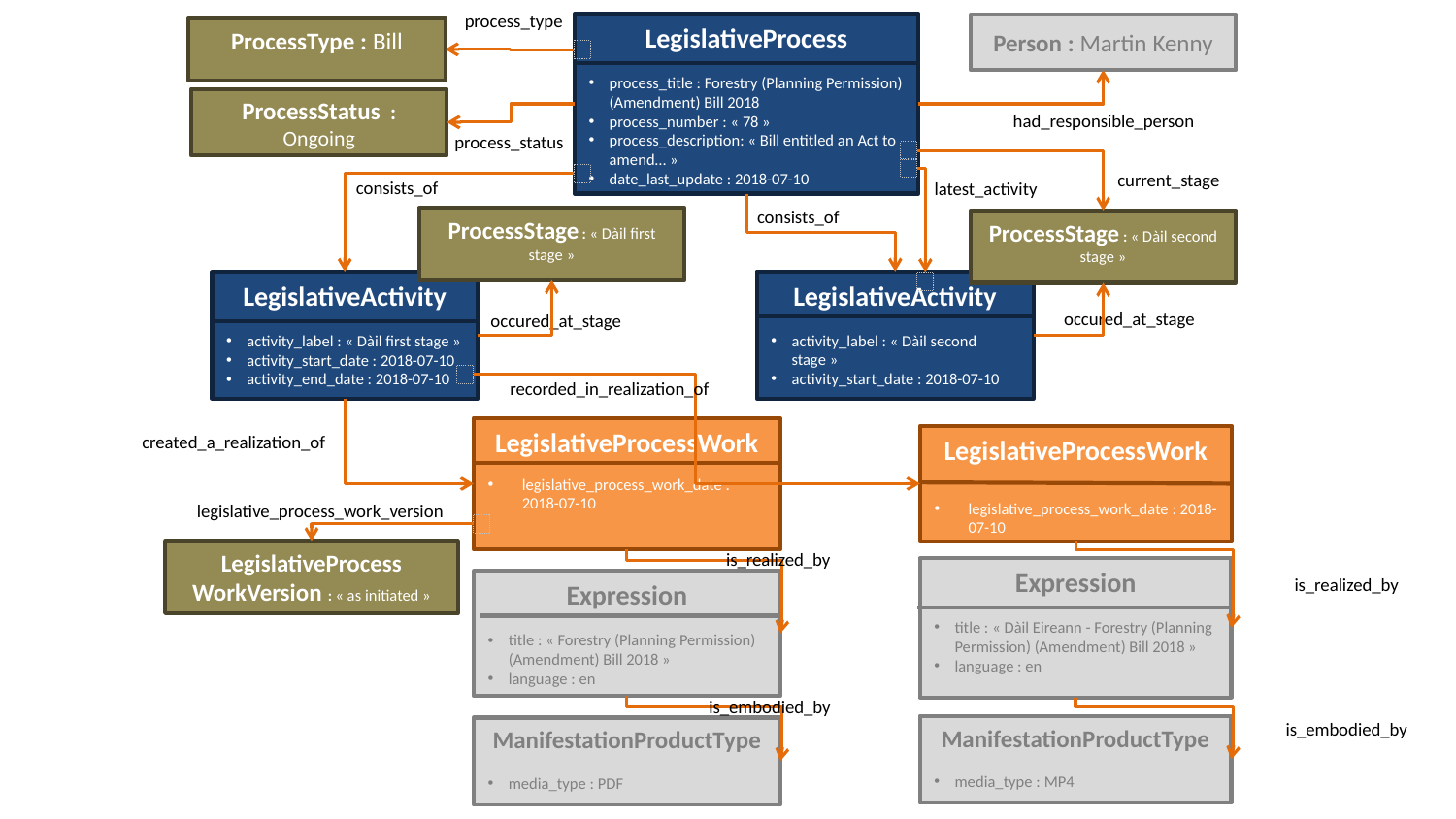

process_type
LegislativeProcess

process_title : Forestry (Planning Permission) (Amendment) Bill 2018
process_number : « 78 »
process_description: « Bill entitled an Act to amend… »
date_last_update : 2018-07-10

Person : Martin Kenny
ProcessType : Bill

ProcessStatus  : Ongoing

had_responsible_person
process_status

current_stage

consists_of
latest_activity
consists_of
ProcessStage : « Dàil first stage »
ProcessStage : « Dàil second stage »
LegislativeActivity

activity_label : « Dàil second stage »
activity_start_date : 2018-07-10
LegislativeActivity

activity_label : « Dàil first stage »
activity_start_date : 2018-07-10
activity_end_date : 2018-07-10

occured_at_stage
occured_at_stage

recorded_in_realization_of
LegislativeProcessWork

legislative_process_work_date : 2018-07-10
created_a_realization_of
LegislativeProcessWork

legislative_process_work_date : 2018-07-10
legislative_process_work_version

LegislativeProcess
WorkVersion : « as initiated »
is_realized_by
Expression

title : « Dàil Eireann - Forestry (Planning Permission) (Amendment) Bill 2018 »
language : en

is_realized_by
Expression

title : « Forestry (Planning Permission) (Amendment) Bill 2018 »
language : en

is_embodied_by
is_embodied_by
ManifestationProductType

media_type : MP4

ManifestationProductType

media_type : PDF